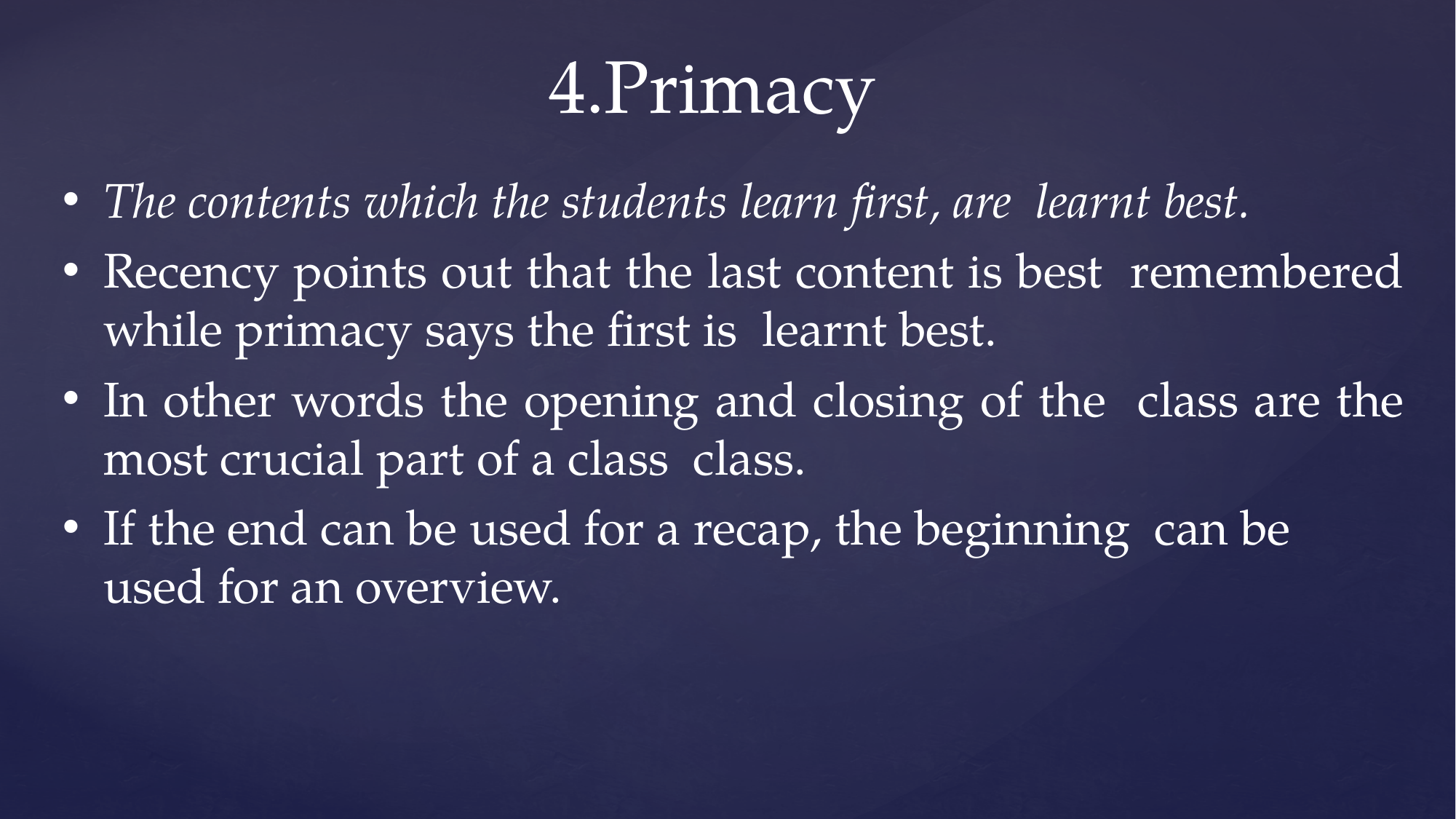

# 4.Primacy
The contents which the students learn first, are  learnt best.
Recency points out that the last content is best  remembered while primacy says the first is  learnt best.
In other words the opening and closing of the  class are the most crucial part of a class  class.
If the end can be used for a recap, the beginning  can be used for an overview.